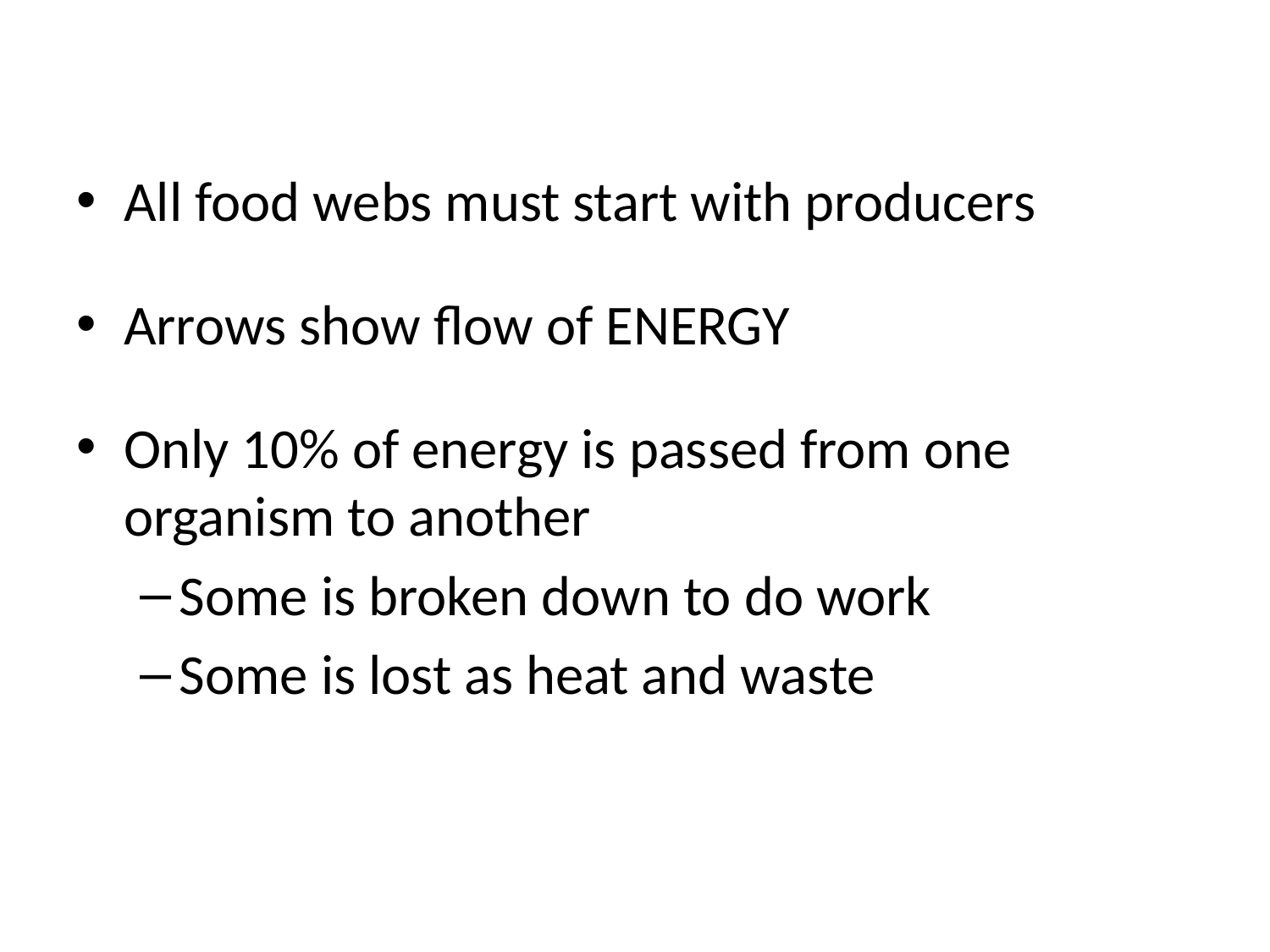

All food webs must start with producers

Arrows show flow of ENERGY

Only 10% of energy is passed from one organism to another
Some is broken down to do work
Some is lost as heat and waste